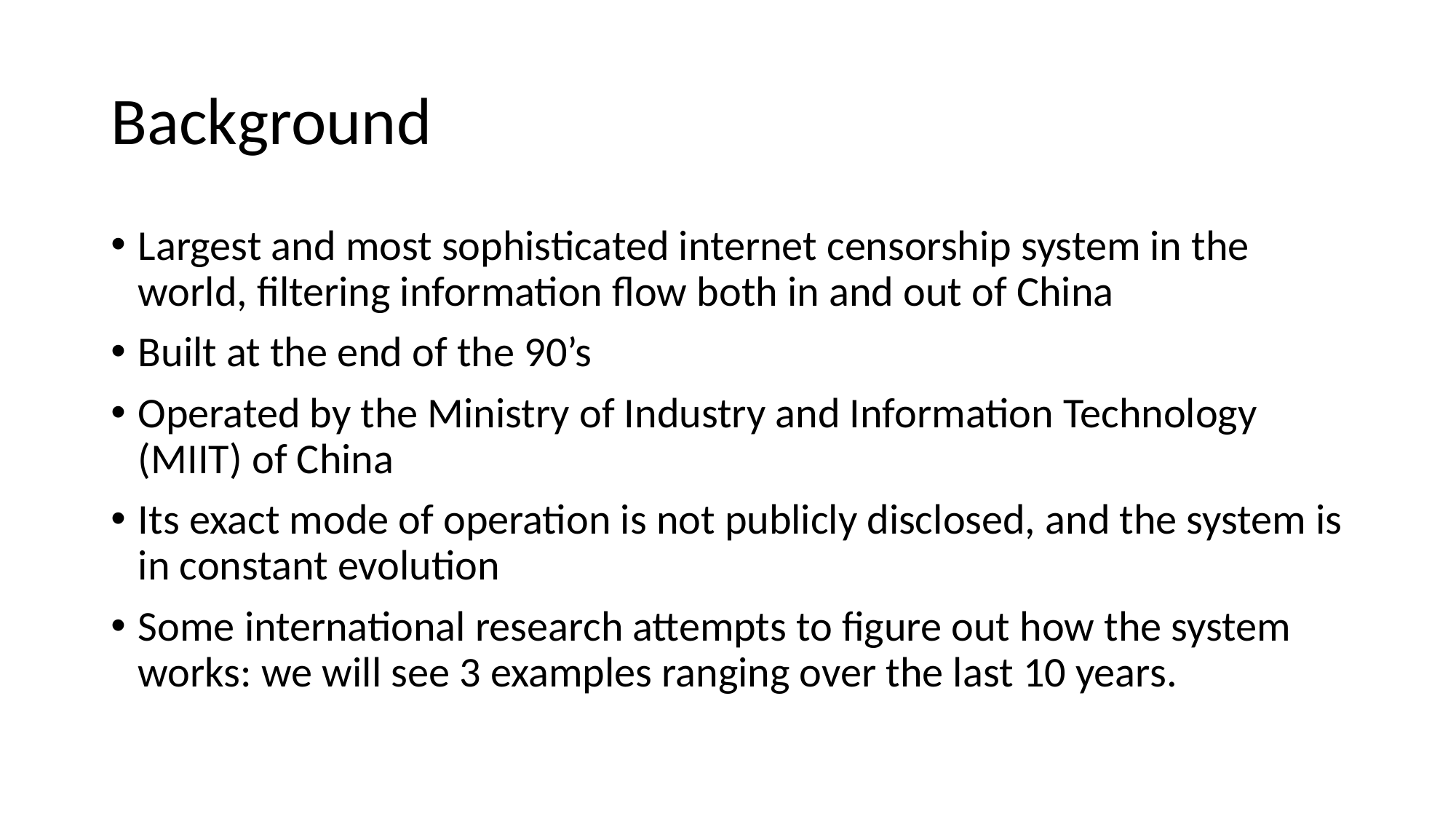

# Background
Largest and most sophisticated internet censorship system in the world, filtering information flow both in and out of China
Built at the end of the 90’s
Operated by the Ministry of Industry and Information Technology (MIIT) of China
Its exact mode of operation is not publicly disclosed, and the system is in constant evolution
Some international research attempts to figure out how the system works: we will see 3 examples ranging over the last 10 years.